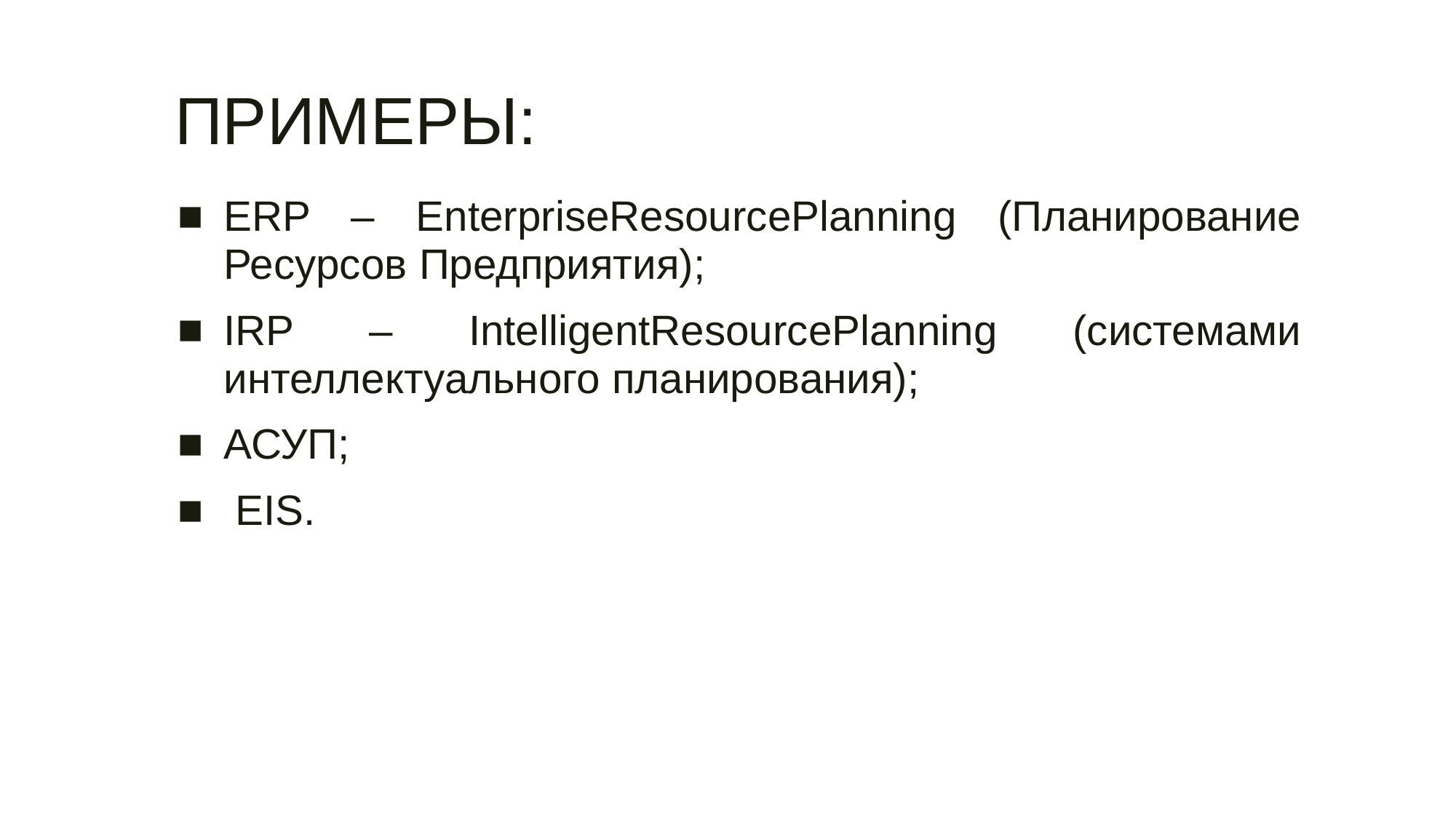

# ПРИМЕРЫ:
ERP – EnterpriseResourcePlanning (Планирование Ресурсов Предприятия);
IRP – IntelligentResourcePlanning (системами интеллектуального планирования);
АСУП;
 EIS.